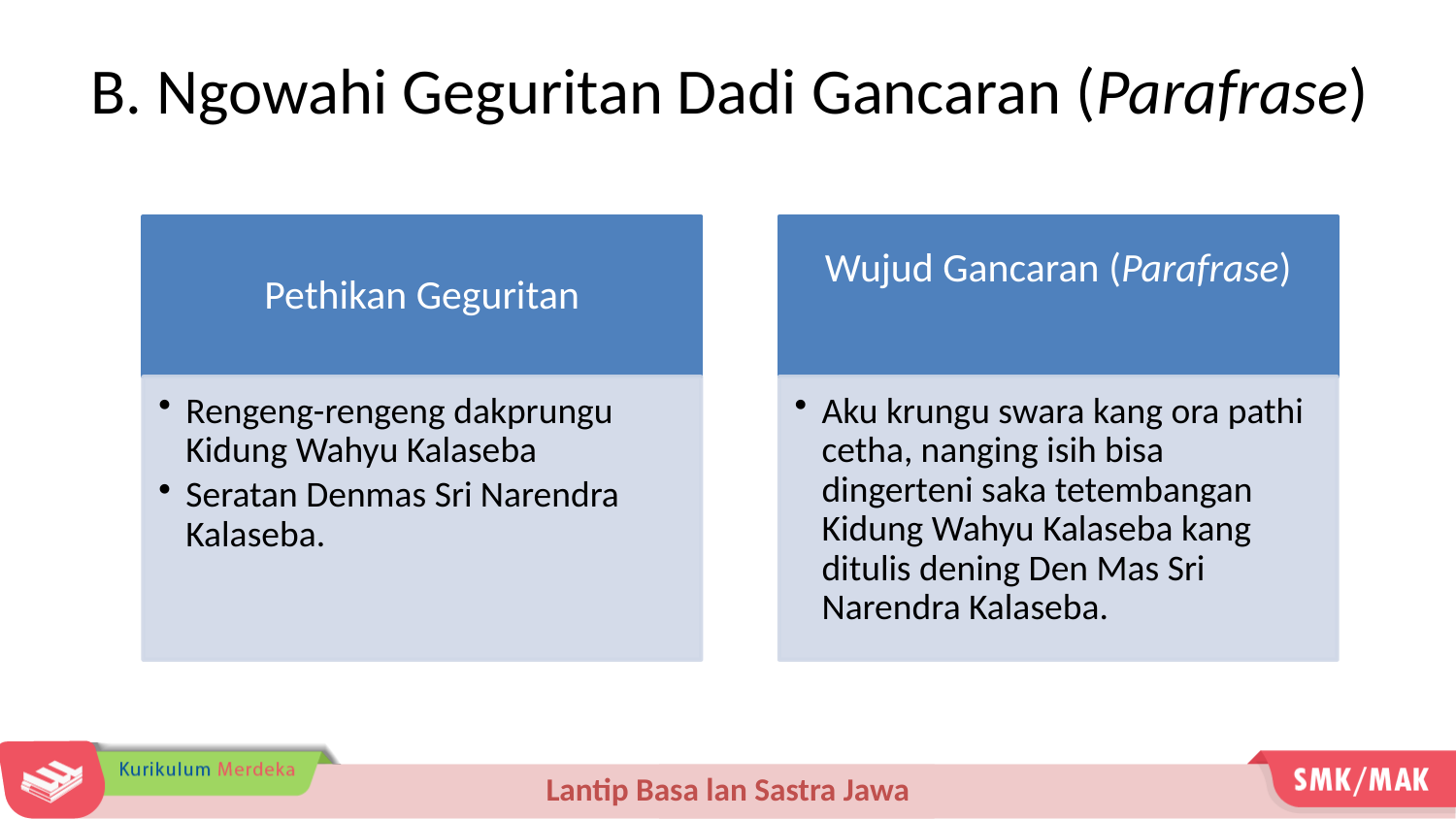

# B. Ngowahi Geguritan Dadi Gancaran (Parafrase)
Pethikan Geguritan
Rengeng-rengeng dakprungu Kidung Wahyu Kalaseba
Seratan Denmas Sri Narendra Kalaseba.
Wujud Gancaran (Parafrase)

Aku krungu swara kang ora pathi cetha, nanging isih bisa dingerteni saka tetembangan Kidung Wahyu Kalaseba kang ditulis dening Den Mas Sri Narendra Kalaseba.